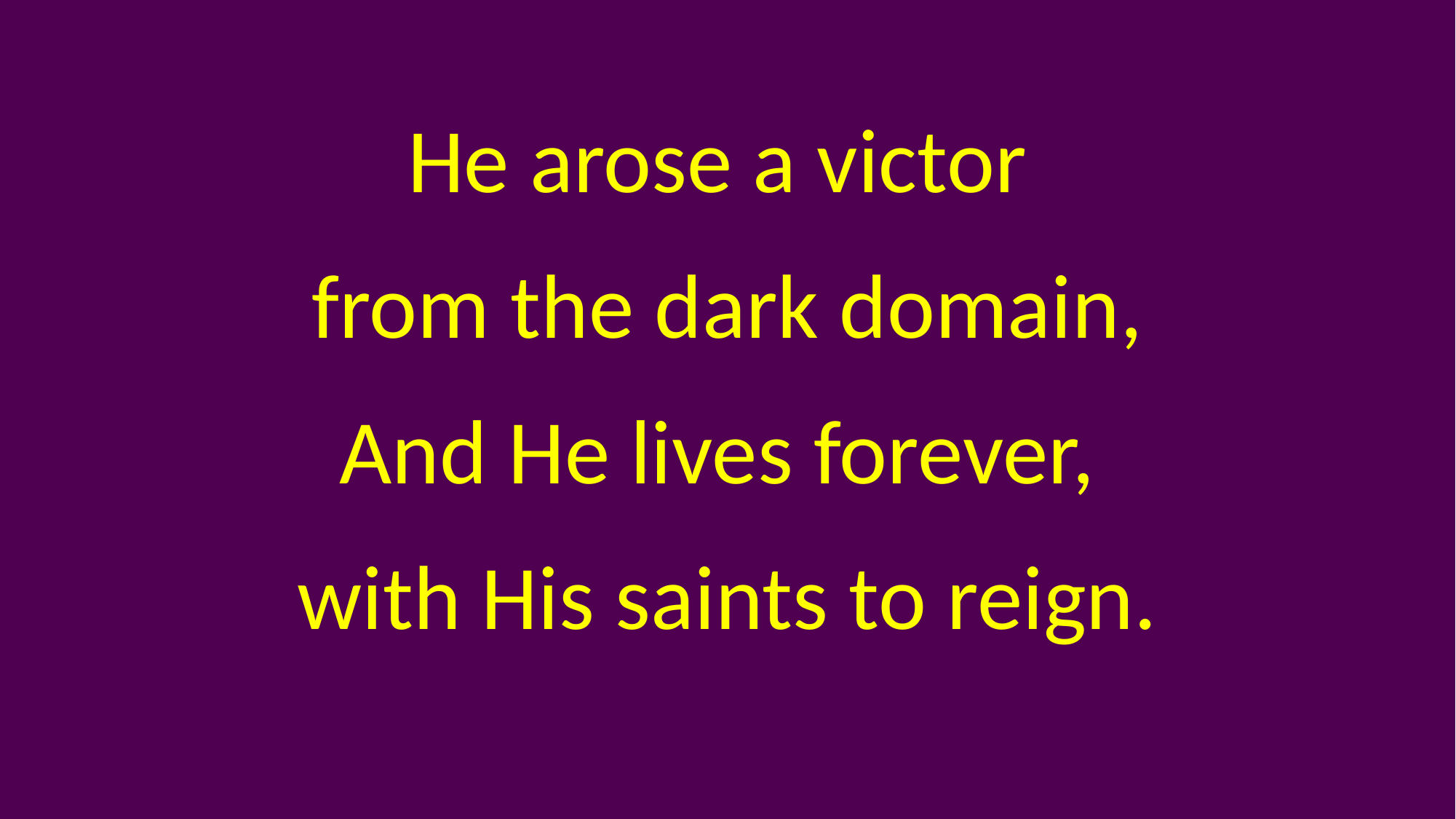

He arose a victor
from the dark domain,
And He lives forever,
with His saints to reign.